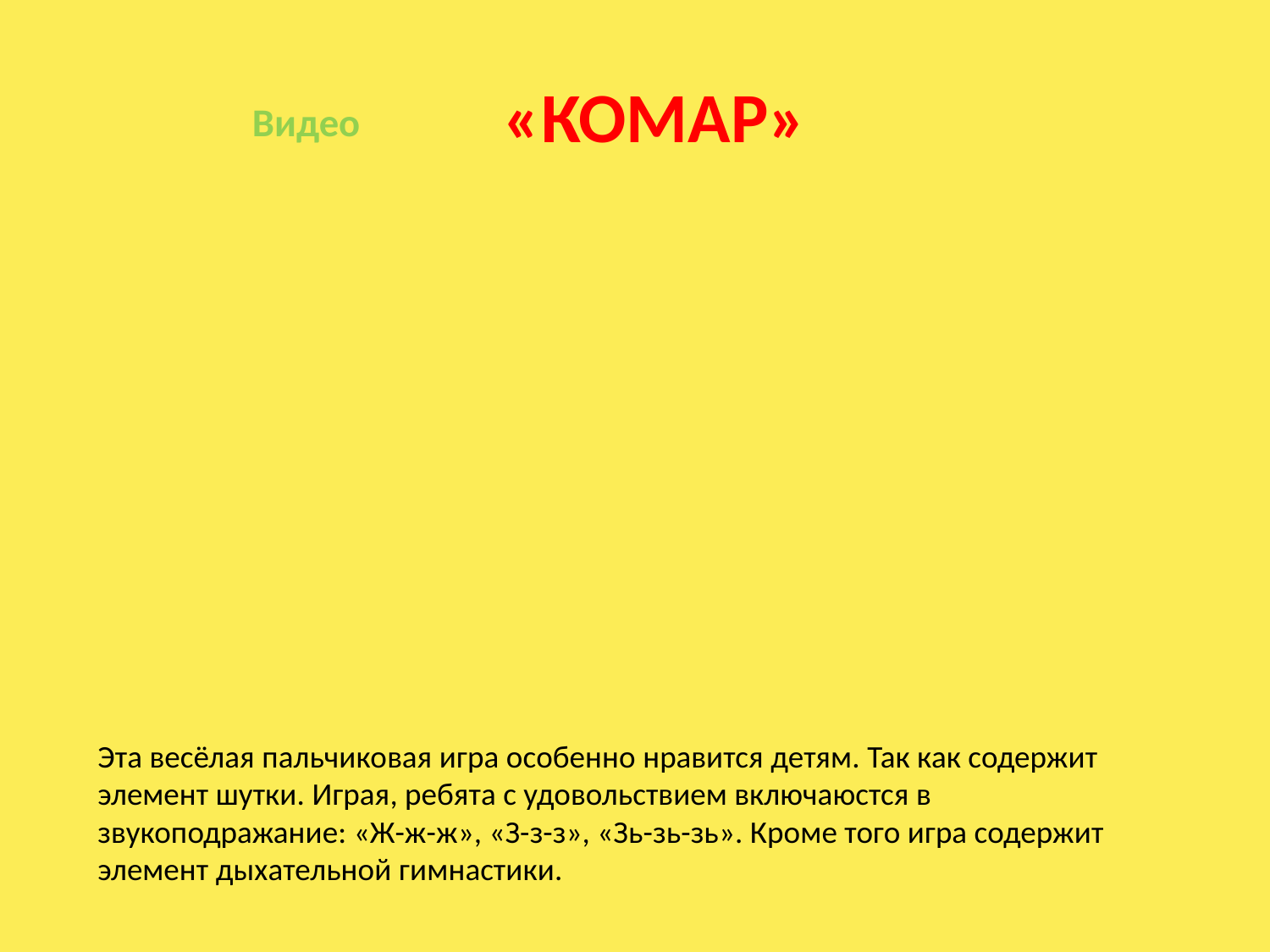

# «Комар»
Видео

Эта весёлая пальчиковая игра особенно нравится детям. Так как содержит элемент шутки. Играя, ребята с удовольствием включаюстся в звукоподражание: «Ж-ж-ж», «З-з-з», «Зь-зь-зь». Кроме того игра содержит элемент дыхательной гимнастики.